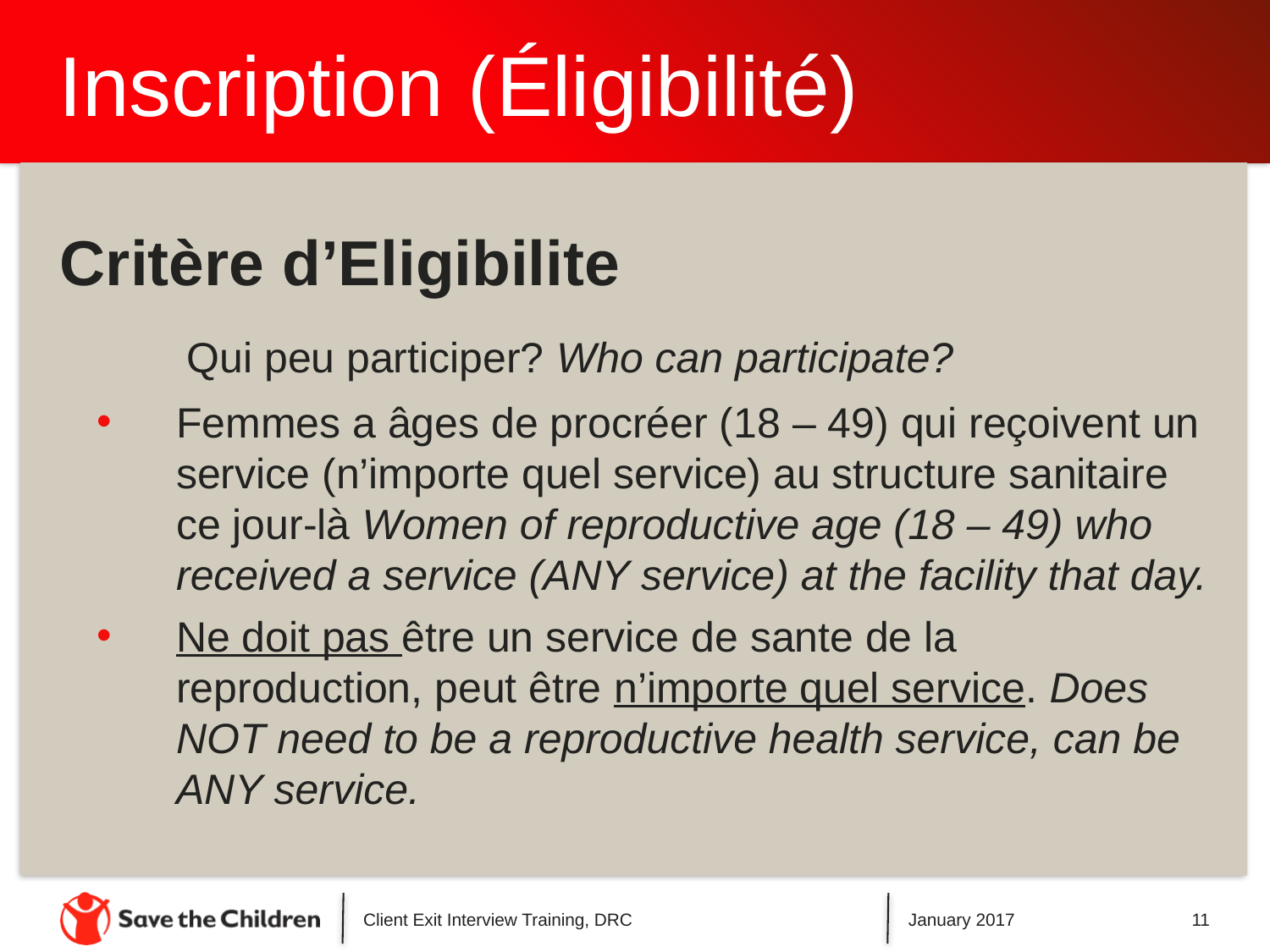

# Inscription (Éligibilité)
Critère d’Eligibilite
	Qui peu participer? Who can participate?
Femmes a âges de procréer (18 – 49) qui reçoivent un service (n’importe quel service) au structure sanitaire ce jour-là Women of reproductive age (18 – 49) who received a service (ANY service) at the facility that day.
Ne doit pas être un service de sante de la reproduction, peut être n’importe quel service. Does NOT need to be a reproductive health service, can be ANY service.

Client Exit Interview Training, DRC
January 2017
11